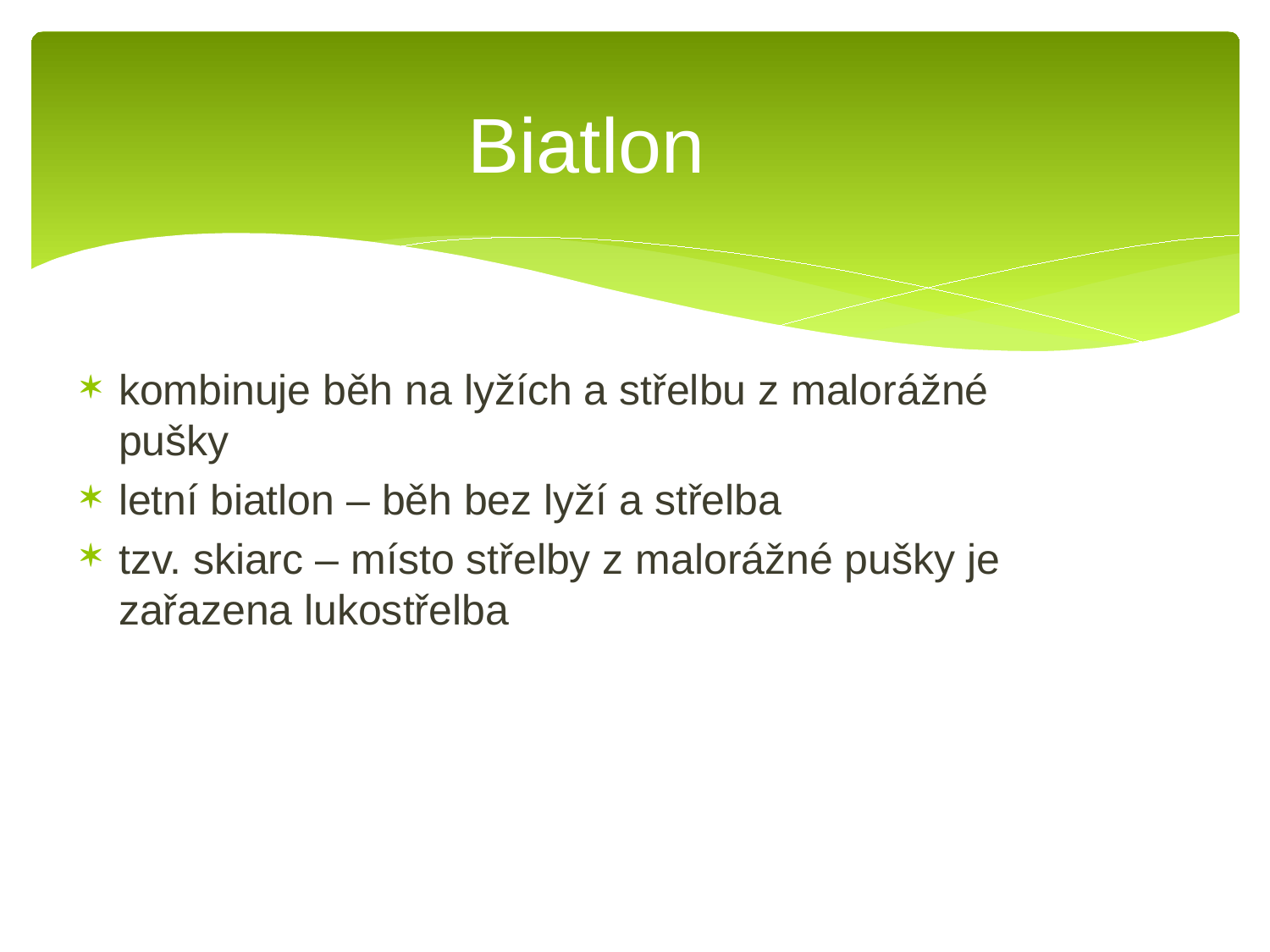

# Biatlon
kombinuje běh na lyžích a střelbu z malorážné pušky
letní biatlon – běh bez lyží a střelba
tzv. skiarc – místo střelby z malorážné pušky je zařazena lukostřelba